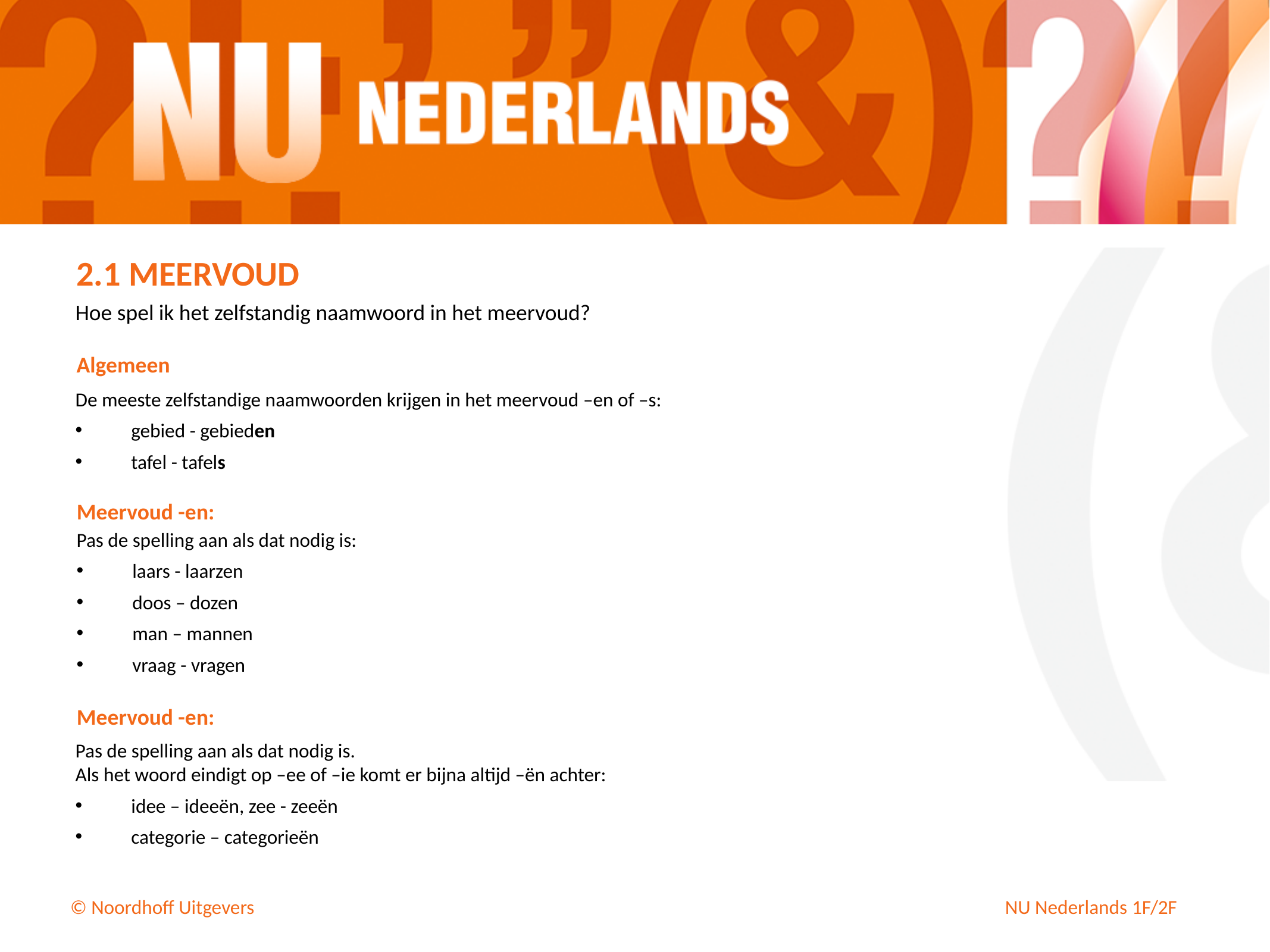

2.1 MEERVOUD

Hoe spel ik het zelfstandig naamwoord in het meervoud?
Algemeen

De meeste zelfstandige naamwoorden krijgen in het meervoud –en of –s:
gebied - gebieden
tafel - tafels

Meervoud -en:
Pas de spelling aan als dat nodig is:
laars - laarzen
doos – dozen
man – mannen
vraag - vragen

Meervoud -en:
Pas de spelling aan als dat nodig is.
Als het woord eindigt op –ee of –ie komt er bijna altijd –ën achter:
idee – ideeën, zee - zeeën
categorie – categorieën
NU Nederlands 1F/2F